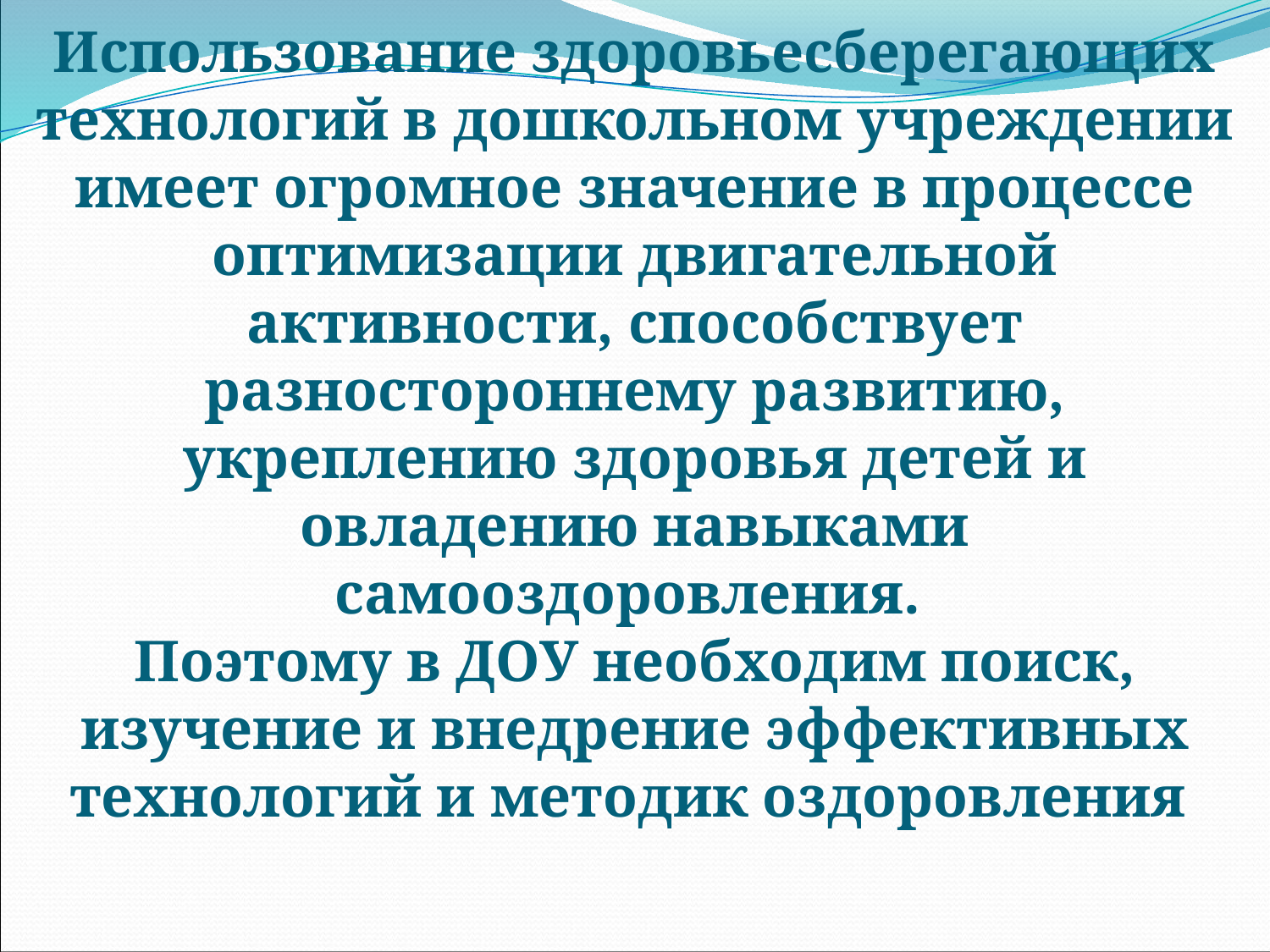

# Использование здоровьесберегающих технологий в дошкольном учреждении имеет огромное значение в процессе оптимизации двигательной активности, способствует разностороннему развитию, укреплению здоровья детей и овладению навыками самооздоровления. Поэтому в ДОУ необходим поиск, изучение и внедрение эффективных технологий и методик оздоровления